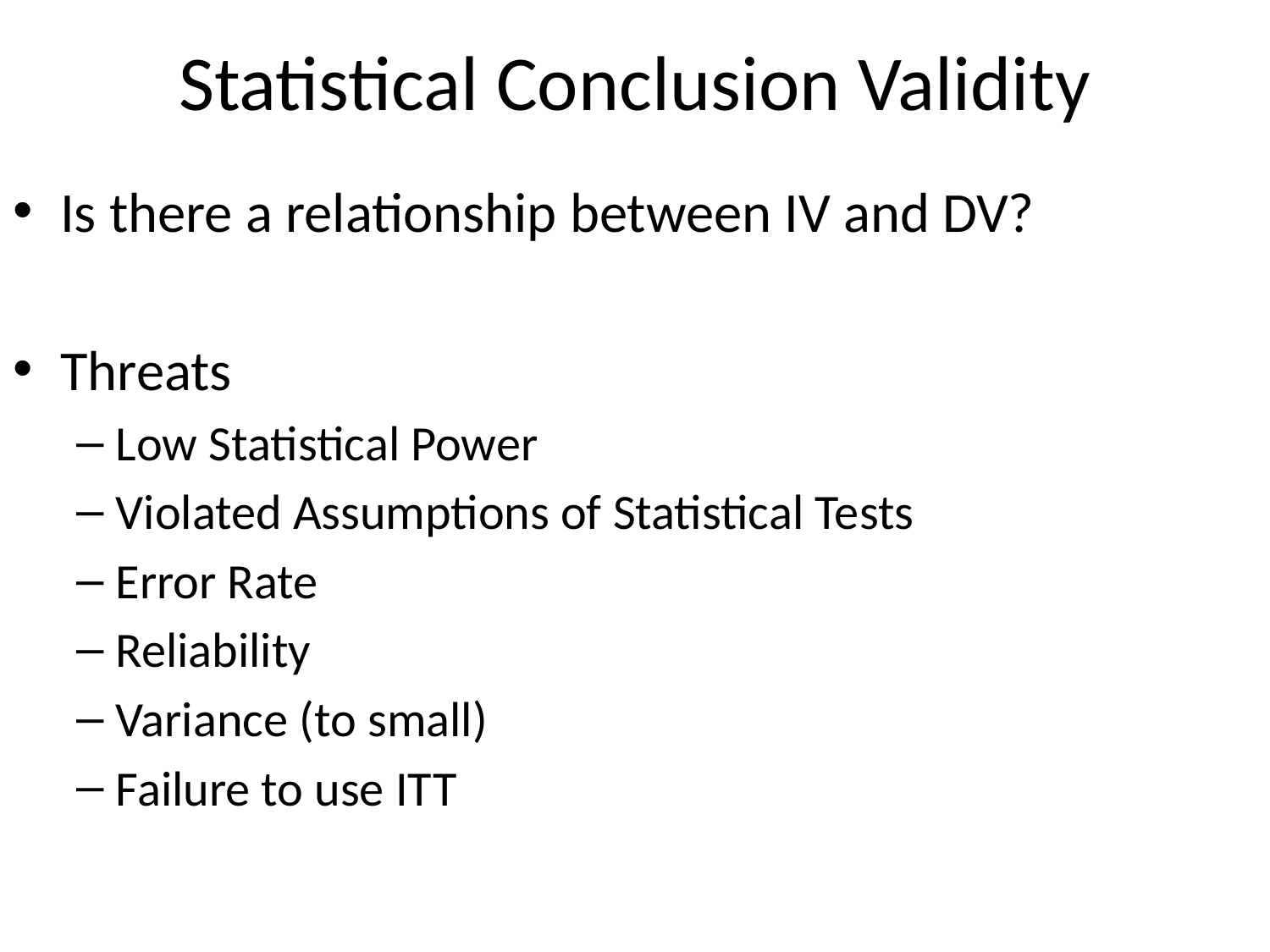

# Statistical Conclusion Validity
Is there a relationship between IV and DV?

Threats
Low Statistical Power
Violated Assumptions of Statistical Tests
Error Rate
Reliability
Variance (to small)
Failure to use ITT